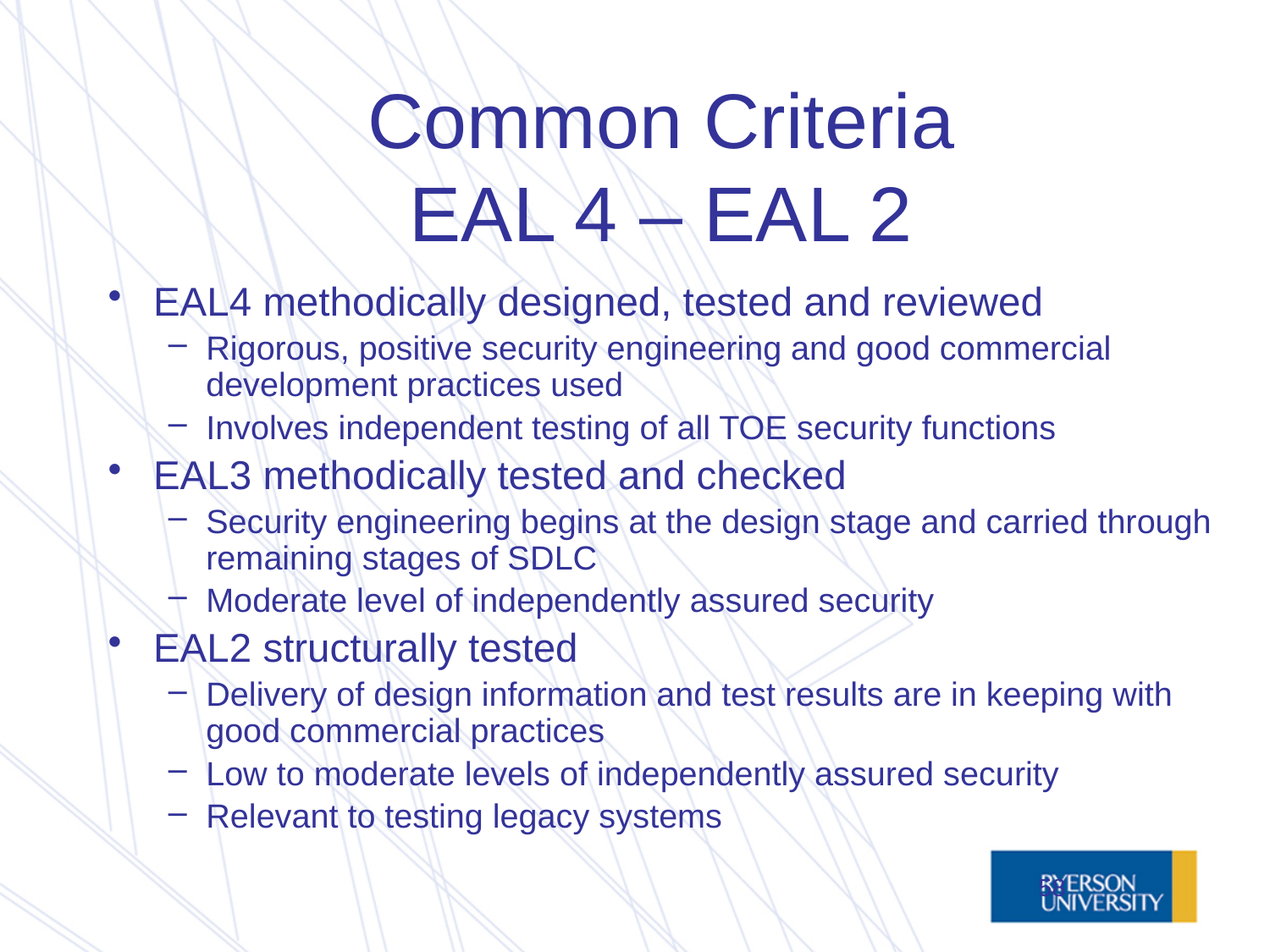

# Common Criteria EAL 4 – EAL 2
EAL4 methodically designed, tested and reviewed
Rigorous, positive security engineering and good commercial development practices used
Involves independent testing of all TOE security functions
EAL3 methodically tested and checked
Security engineering begins at the design stage and carried through remaining stages of SDLC
Moderate level of independently assured security
EAL2 structurally tested
Delivery of design information and test results are in keeping with good commercial practices
Low to moderate levels of independently assured security
Relevant to testing legacy systems
58